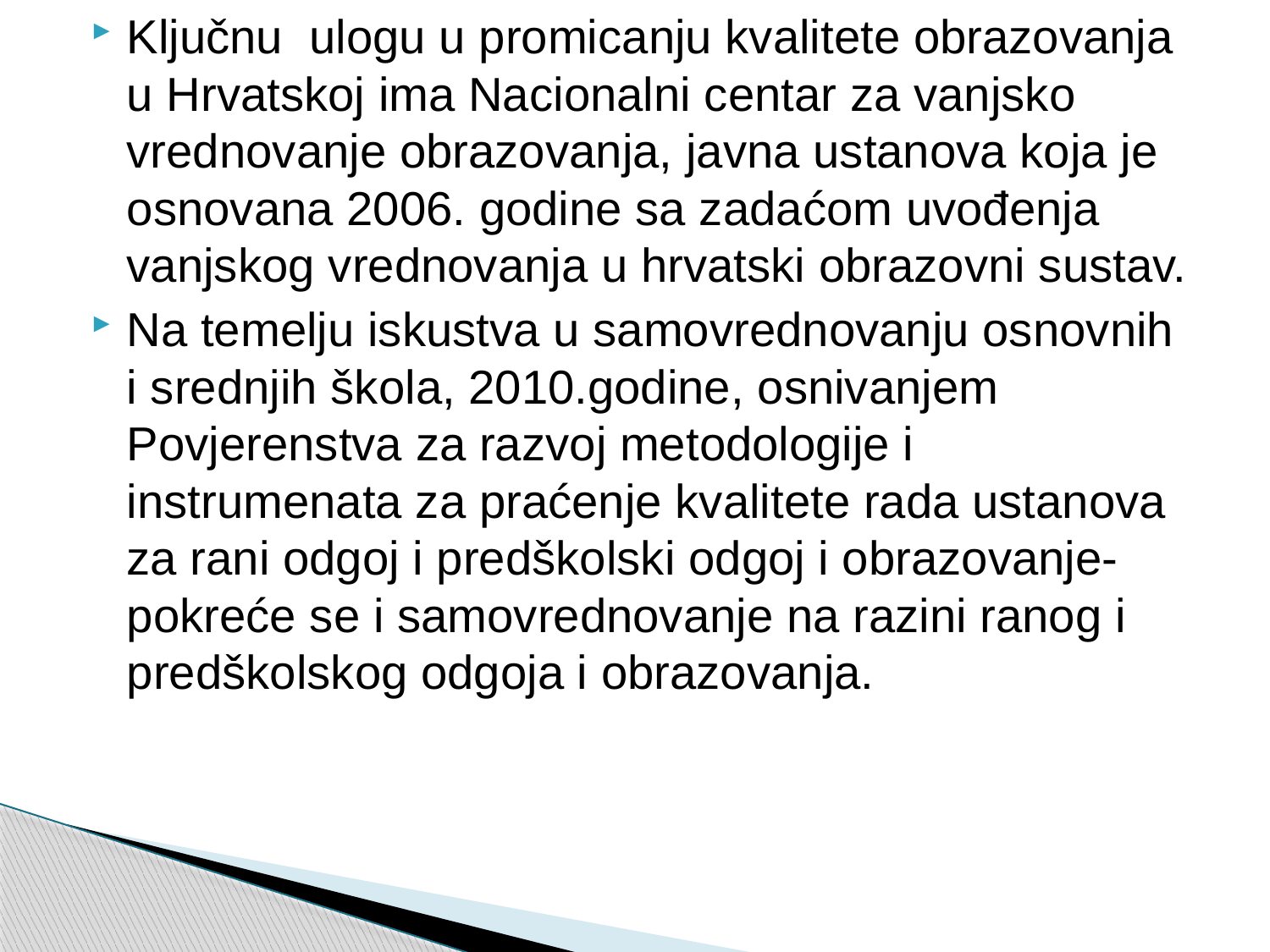

Ključnu  ulogu u promicanju kvalitete obrazovanja u Hrvatskoj ima Nacionalni centar za vanjsko vrednovanje obrazovanja, javna ustanova koja je osnovana 2006. godine sa zadaćom uvođenja vanjskog vrednovanja u hrvatski obrazovni sustav.
Na temelju iskustva u samovrednovanju osnovnih i srednjih škola, 2010.godine, osnivanjem Povjerenstva za razvoj metodologije i instrumenata za praćenje kvalitete rada ustanova za rani odgoj i predškolski odgoj i obrazovanje- pokreće se i samovrednovanje na razini ranog i predškolskog odgoja i obrazovanja.